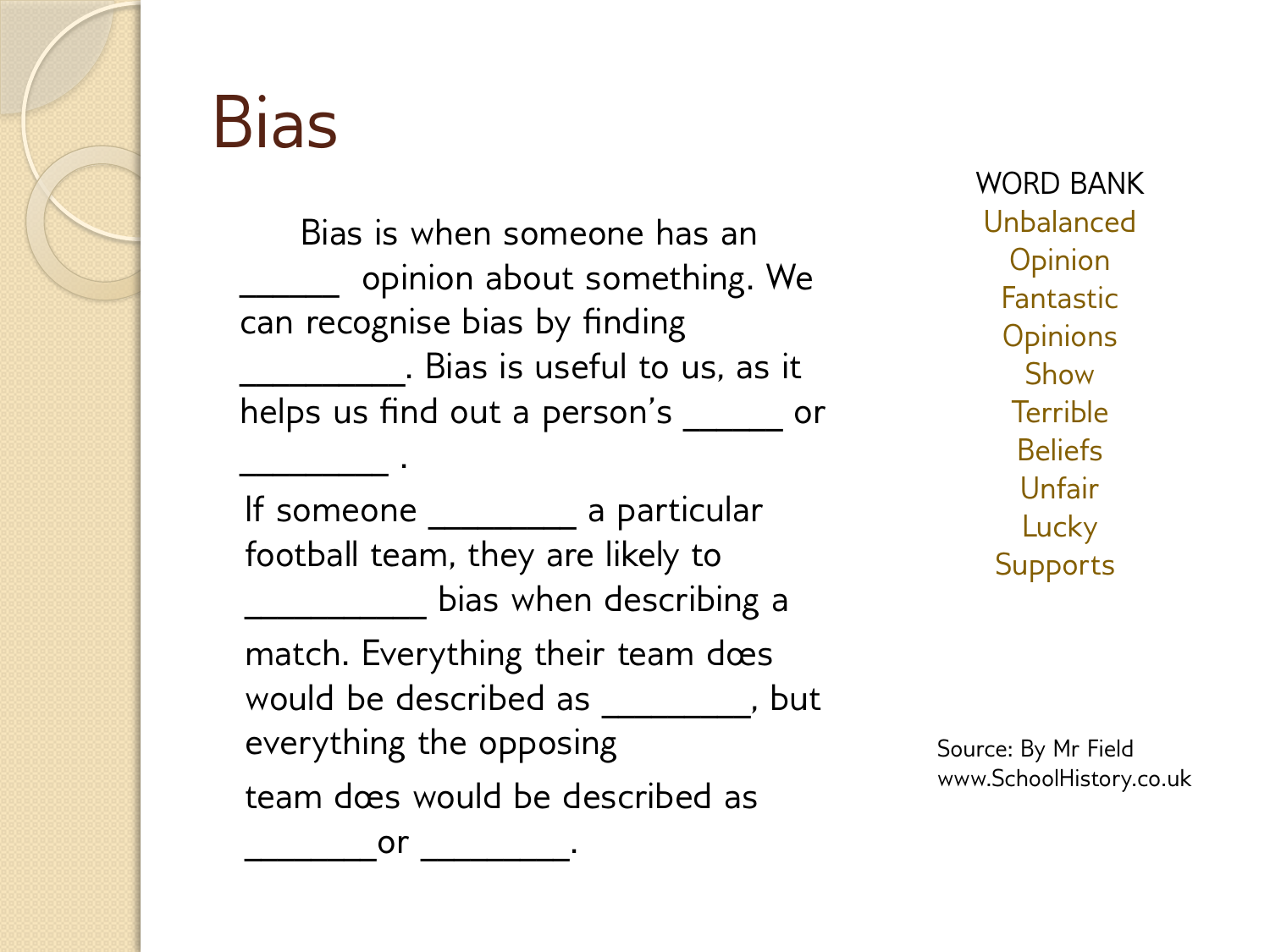

# Bias
WORD BANK
Unbalanced
Opinion
Fantastic
Opinions
Show
Terrible
Beliefs
Unfair
Lucky
Supports
Bias is when someone has an ______  opinion about something. We can recognise bias by finding __________. Bias is useful to us, as it helps us find out a person’s ______ or _________ .
If someone _________ a particular football team, they are likely to ___________ bias when describing a
match. Everything their team does would be described as _________, but everything the opposing
team does would be described as ________or _________.
Source: By Mr Field www.SchoolHistory.co.uk